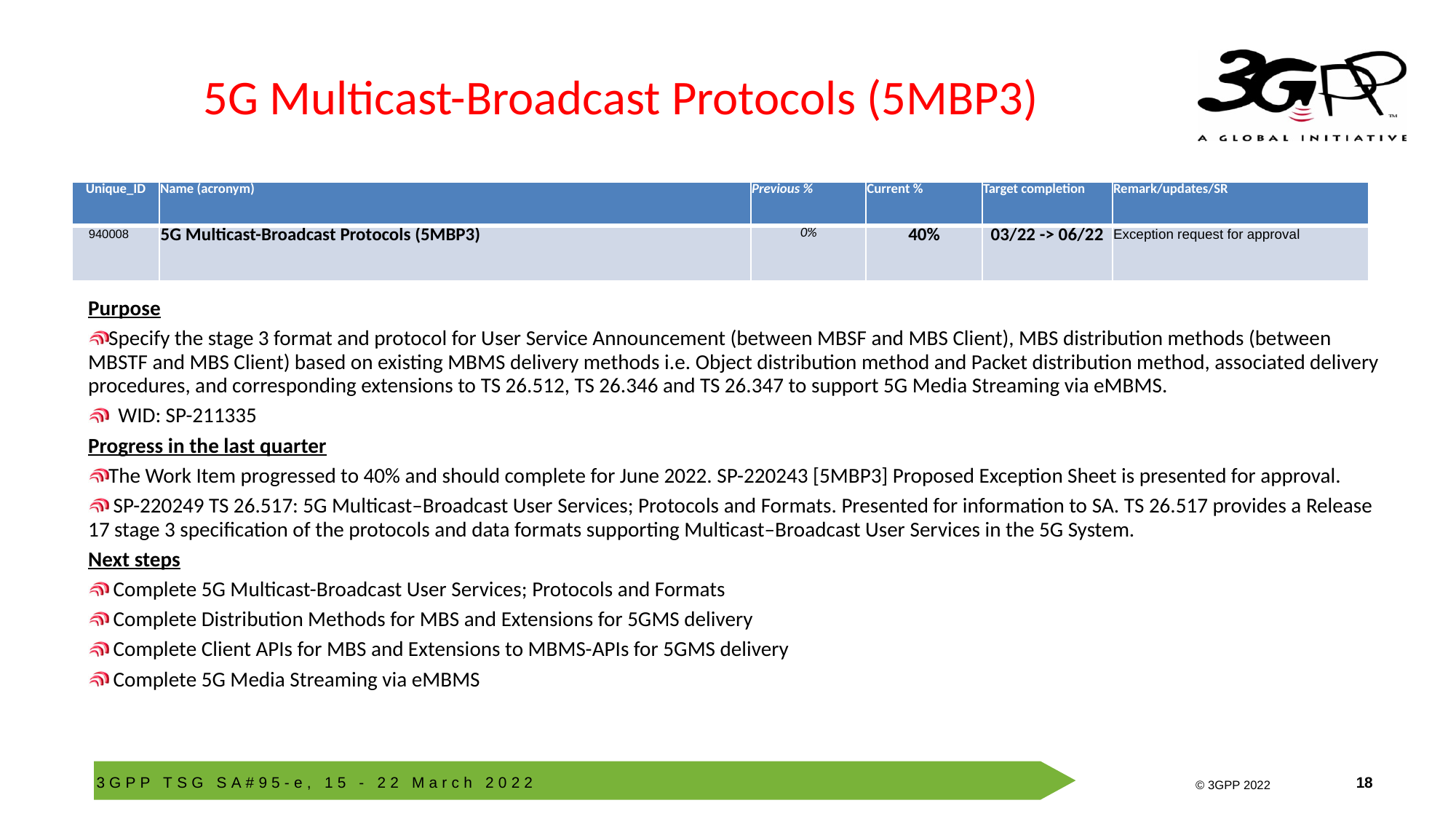

# 5G Multicast-Broadcast Protocols (5MBP3)
| Unique\_ID | Name (acronym) | Previous % | Current % | Target completion | Remark/updates/SR |
| --- | --- | --- | --- | --- | --- |
| 940008 | 5G Multicast-Broadcast Protocols (5MBP3) | 0% | 40% | 03/22 -> 06/22 | Exception request for approval |
Purpose
Specify the stage 3 format and protocol for User Service Announcement (between MBSF and MBS Client), MBS distribution methods (between MBSTF and MBS Client) based on existing MBMS delivery methods i.e. Object distribution method and Packet distribution method, associated delivery procedures, and corresponding extensions to TS 26.512, TS 26.346 and TS 26.347 to support 5G Media Streaming via eMBMS.
  WID: SP-211335
Progress in the last quarter
The Work Item progressed to 40% and should complete for June 2022. SP-220243 [5MBP3] Proposed Exception Sheet is presented for approval.
 SP-220249 TS 26.517: 5G Multicast–Broadcast User Services; Protocols and Formats. Presented for information to SA. TS 26.517 provides a Release 17 stage 3 specification of the protocols and data formats supporting Multicast–Broadcast User Services in the 5G System.
Next steps
 Complete 5G Multicast-Broadcast User Services; Protocols and Formats
 Complete Distribution Methods for MBS and Extensions for 5GMS delivery
 Complete Client APIs for MBS and Extensions to MBMS-APIs for 5GMS delivery
 Complete 5G Media Streaming via eMBMS